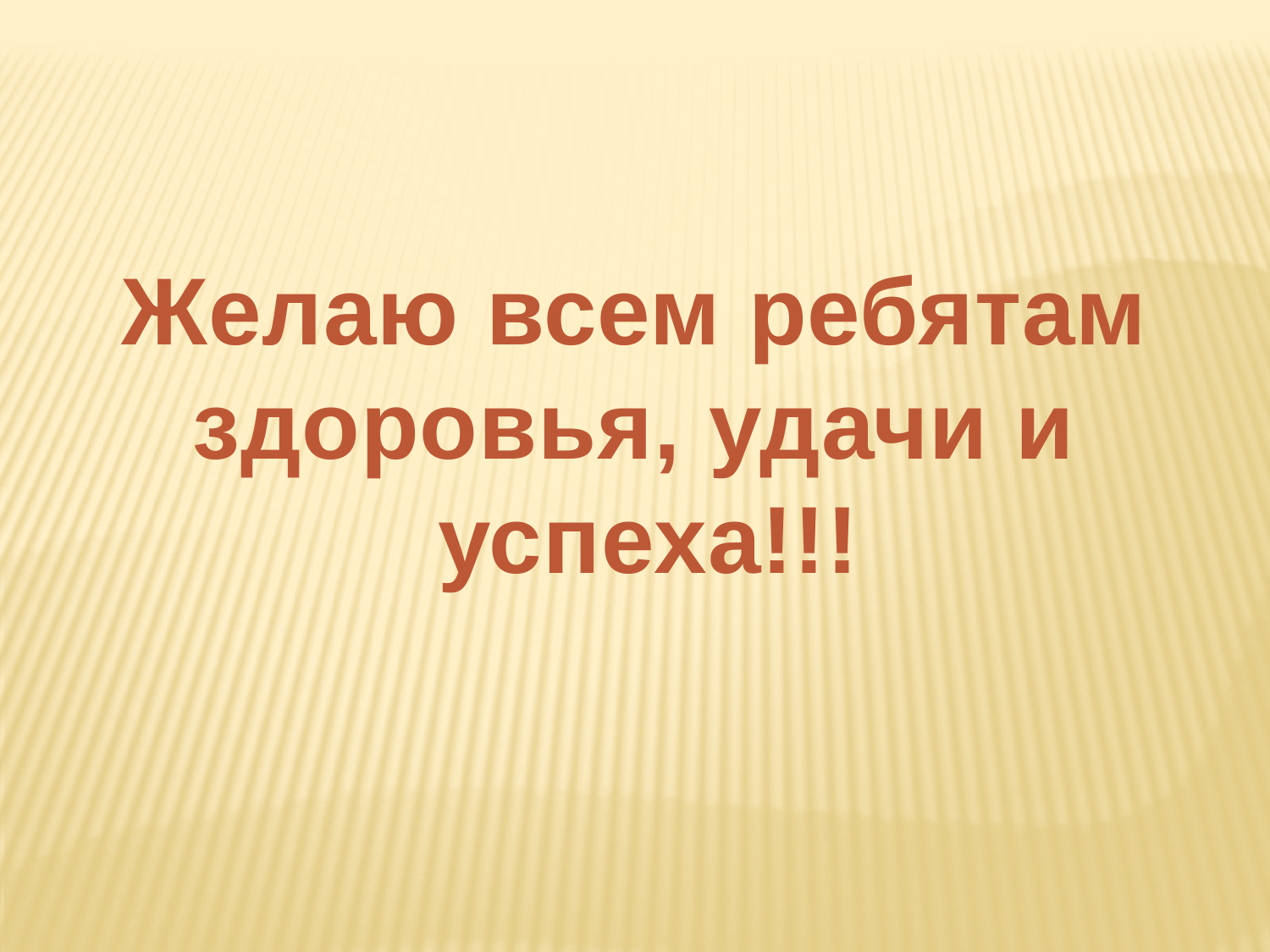

Желаю всем ребятам
здоровья, удачи и  успеха!!!